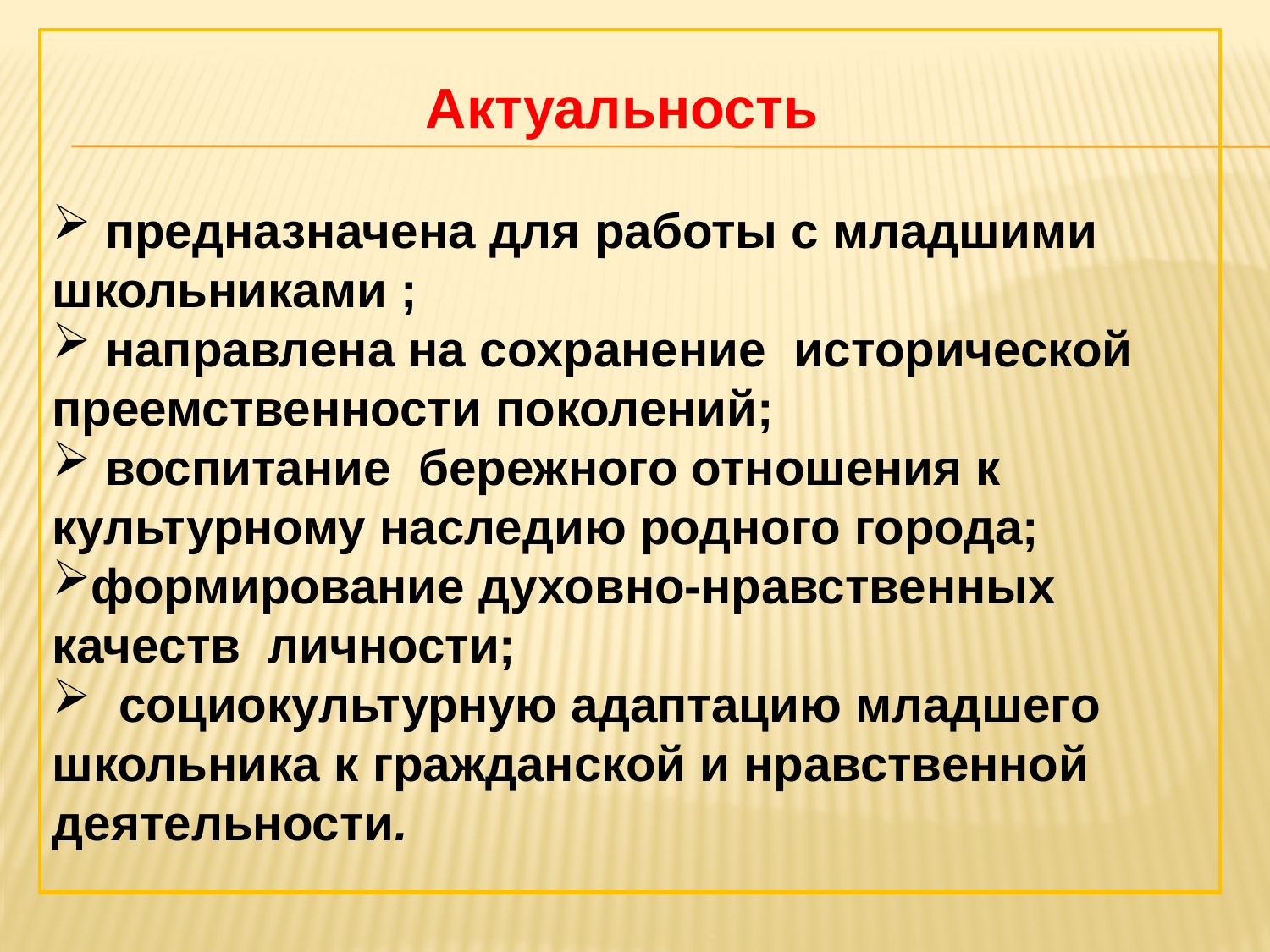

Актуальность

 предназначена для работы с младшими школьниками ;
 направлена на сохранение  исторической преемственности поколений;
 воспитание  бережного отношения к культурному наследию родного города;
формирование духовно-нравственных качеств  личности;
  социокультурную адаптацию младшего школьника к гражданской и нравственной деятельности.